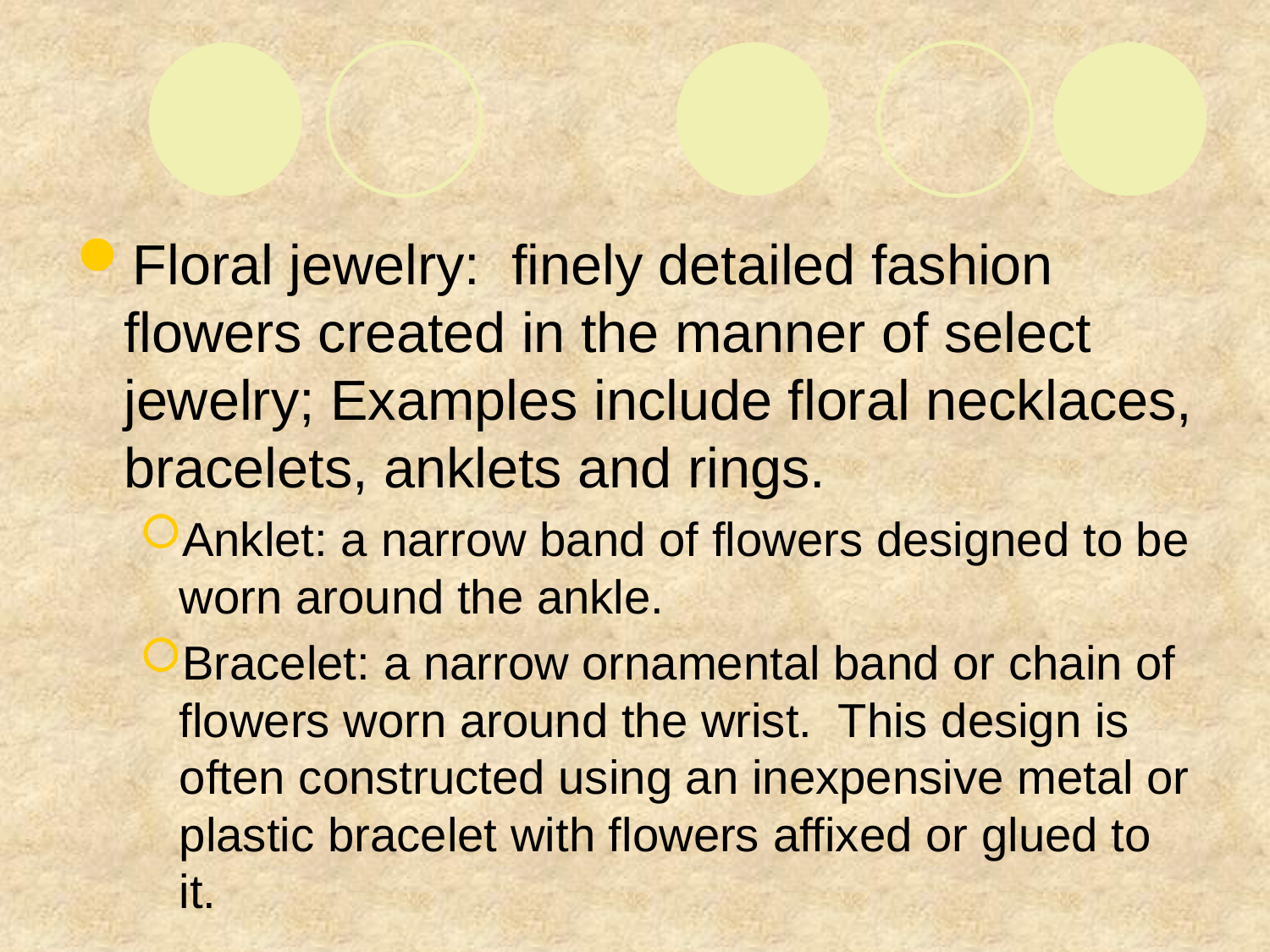

#
Floral jewelry:  finely detailed fashion flowers created in the manner of select jewelry; Examples include floral necklaces, bracelets, anklets and rings.
Anklet: a narrow band of flowers designed to be worn around the ankle.
Bracelet: a narrow ornamental band or chain of flowers worn around the wrist.  This design is often constructed using an inexpensive metal or plastic bracelet with flowers affixed or glued to it.